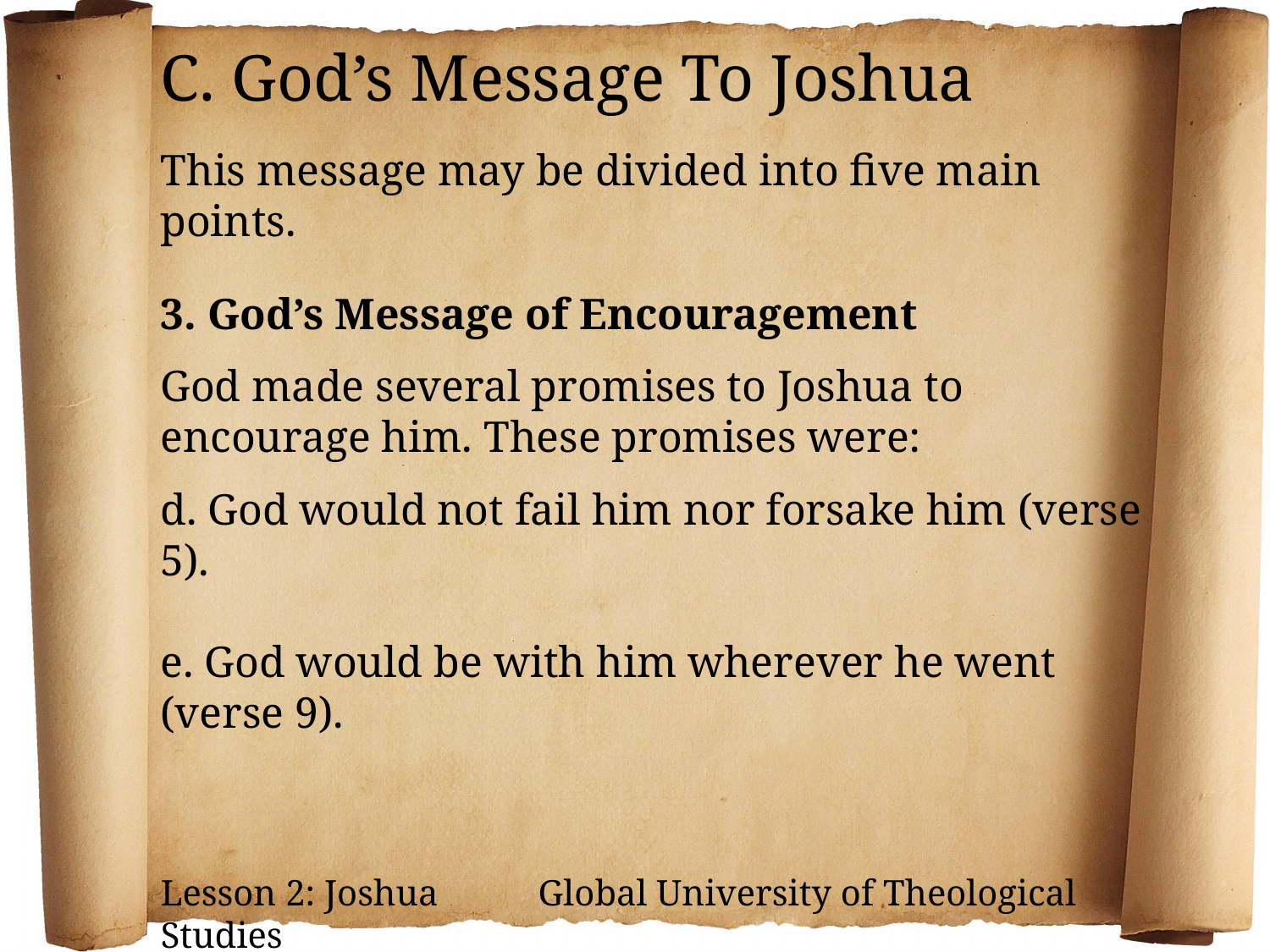

C. God’s Message To Joshua
This message may be divided into five main points.

3. God’s Message of Encouragement

God made several promises to Joshua to encourage him. These promises were:

d. God would not fail him nor forsake him (verse 5).

e. God would be with him wherever he went (verse 9).
Lesson 2: Joshua           Global University of Theological Studies